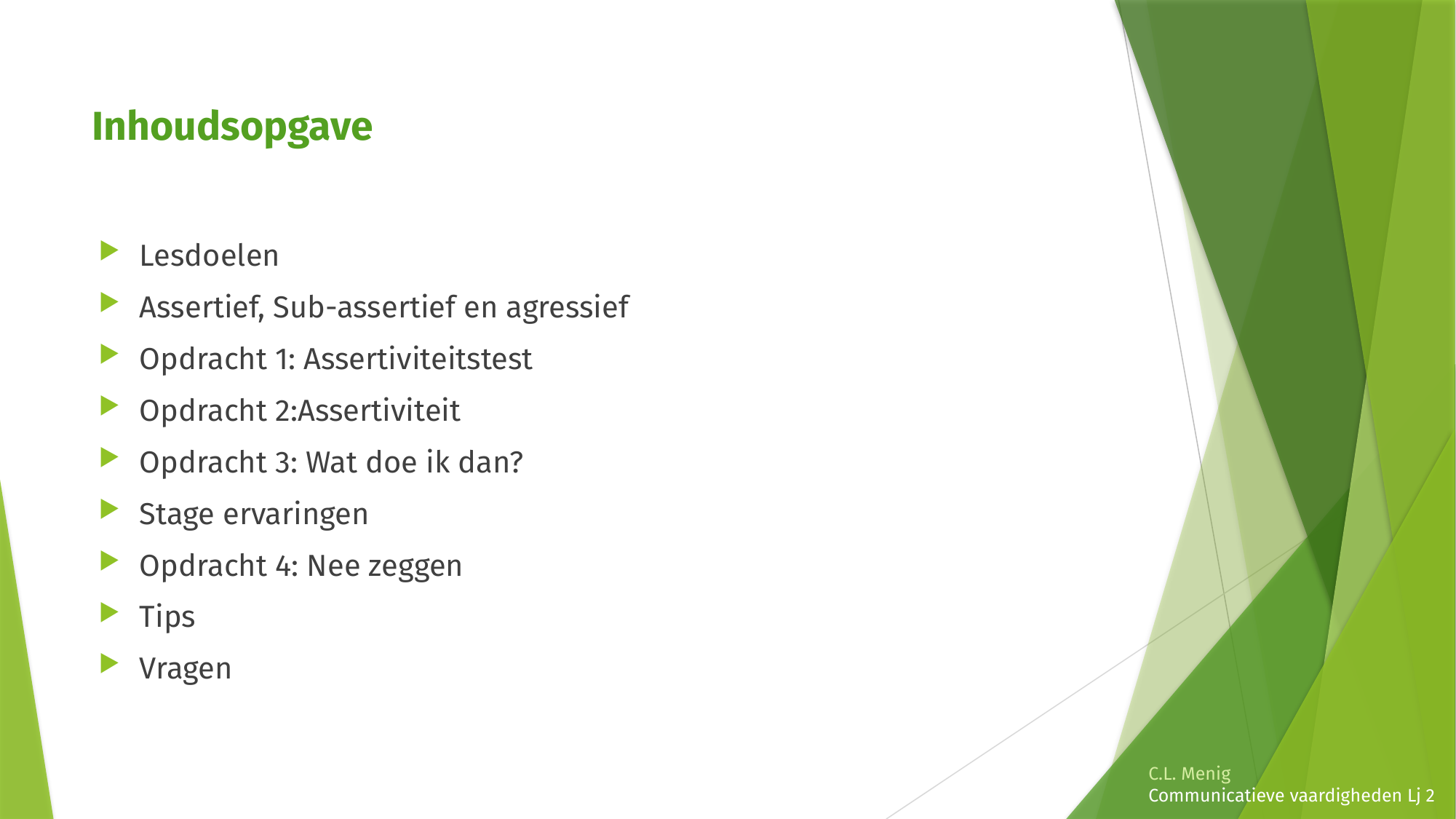

Inhoudsopgave
Lesdoelen
Assertief, Sub-assertief en agressief
Opdracht 1: Assertiviteitstest
Opdracht 2:Assertiviteit
Opdracht 3: Wat doe ik dan?
Stage ervaringen
Opdracht 4: Nee zeggen
Tips
Vragen

C.L. Menig
Communicatieve vaardigheden Lj 2